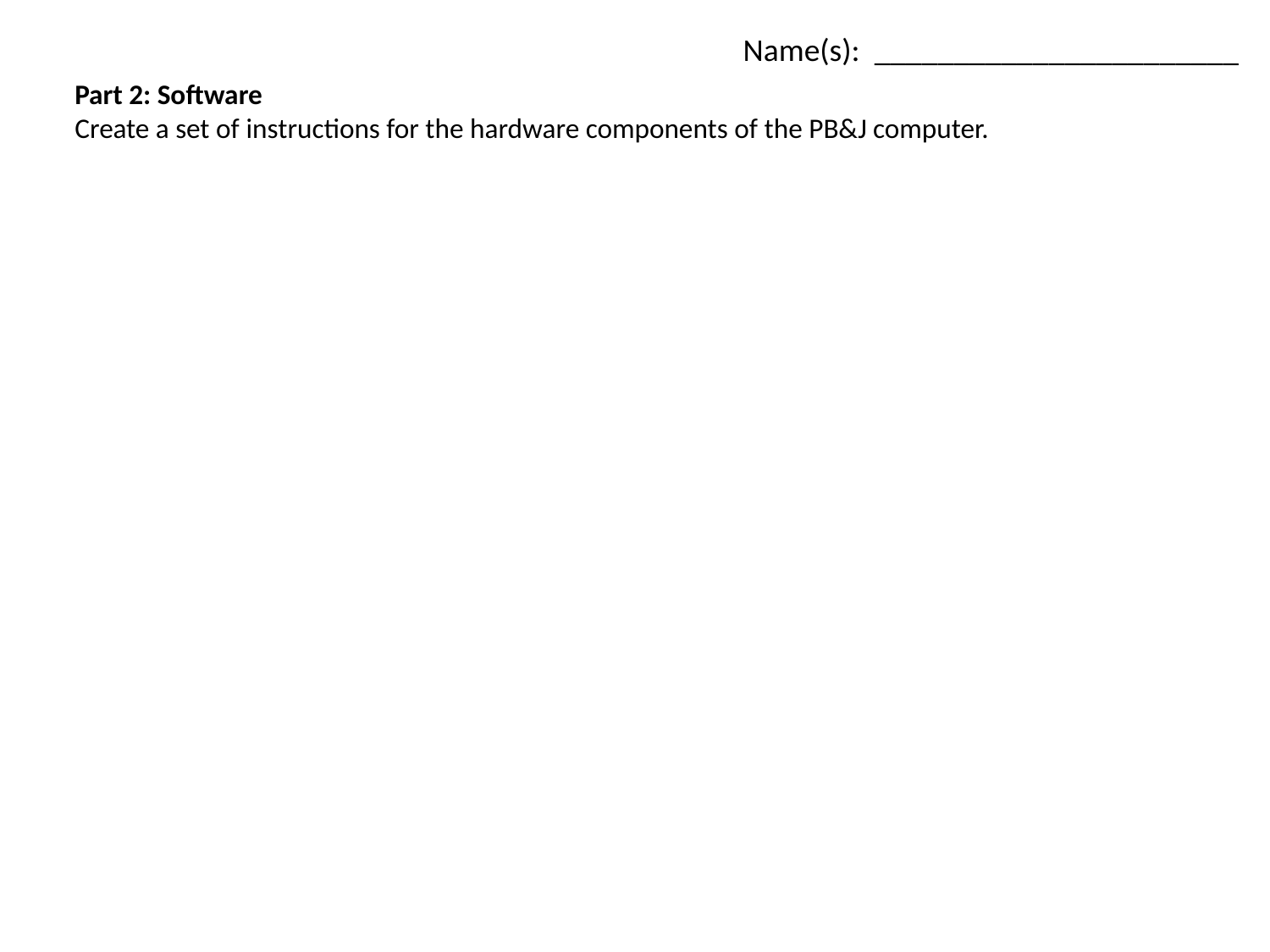

Name(s):  _______________________
Part 2: Software
Create a set of instructions for the hardware components of the PB&J computer.